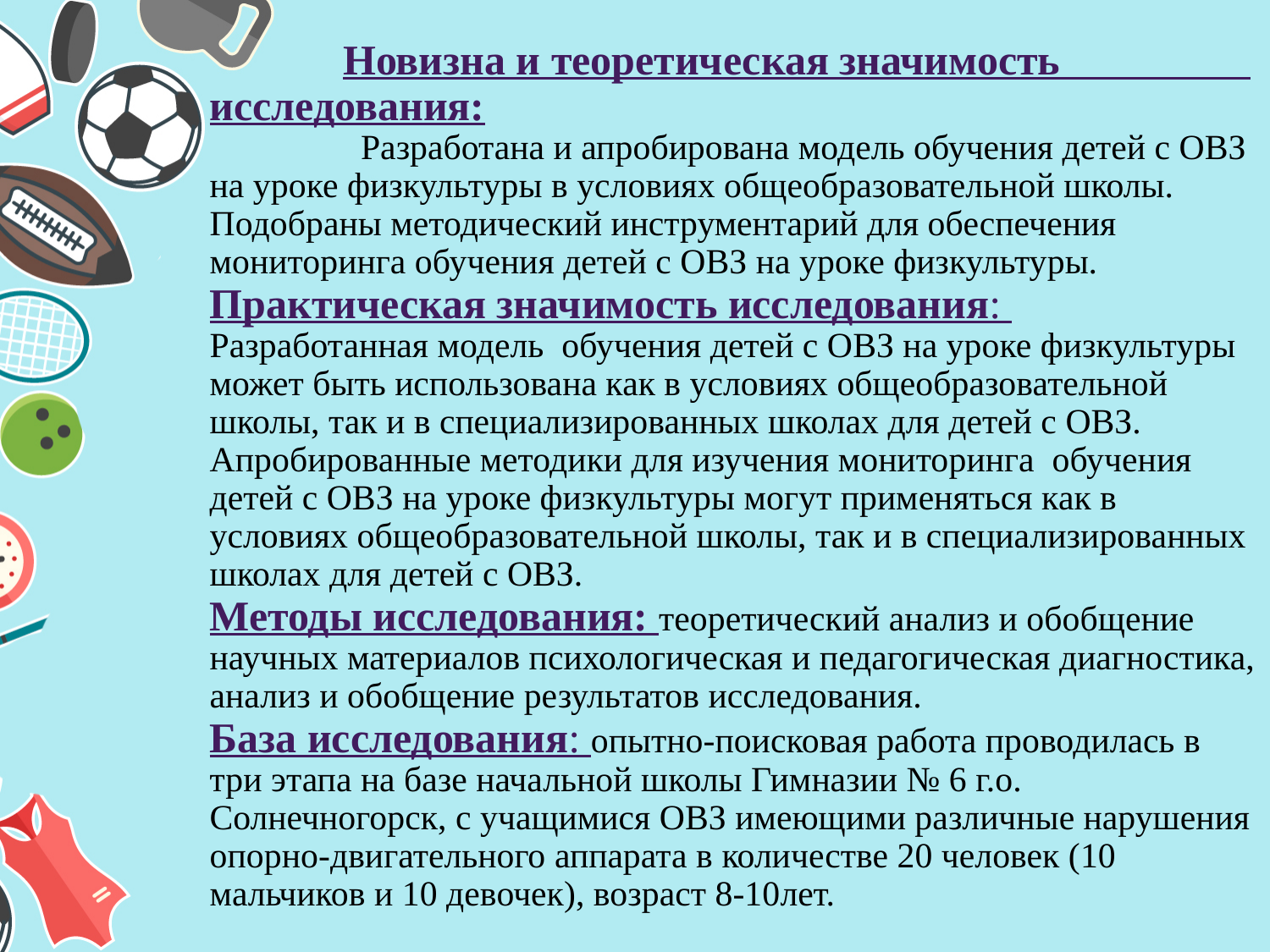

# Новизна и теоретическая значимость                   исследования: Разработана и апробирована модель обучения детей с ОВЗ на уроке физкультуры в условиях общеобразовательной школы. Подобраны методический инструментарий для обеспечения мониторинга обучения детей с ОВЗ на уроке физкультуры. Практическая значимость исследования: Разработанная модель  обучения детей с ОВЗ на уроке физкультуры может быть использована как в условиях общеобразовательной школы, так и в специализированных школах для детей с ОВЗ. Апробированные методики для изучения мониторинга  обучения детей с ОВЗ на уроке физкультуры могут применяться как в условиях общеобразовательной школы, так и в специализированных школах для детей с ОВЗ. Методы исследования: теоретический анализ и обобщение научных материалов психологическая и педагогическая диагностика, анализ и обобщение результатов исследования. База исследования: опытно-поисковая работа проводилась в три этапа на базе начальной школы Гимназии № 6 г.о. Солнечногорск, с учащимися ОВЗ имеющими различные нарушения опорно-двигательного аппарата в количестве 20 человек (10 мальчиков и 10 девочек), возраст 8-10лет.